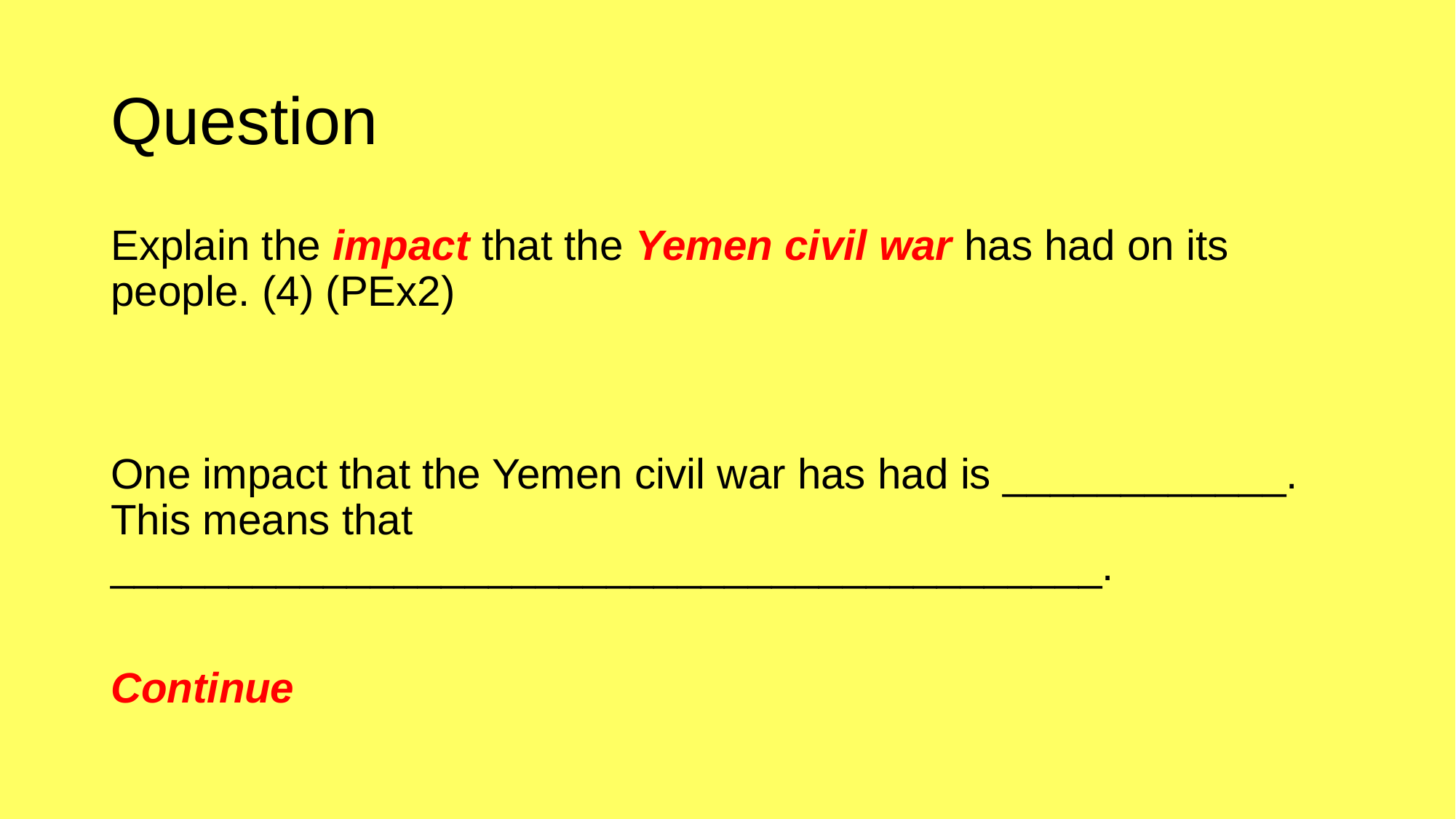

# Question
Explain the impact that the Yemen civil war has had on its people. (4) (PEx2)

One impact that the Yemen civil war has had is ____________. This means that __________________________________________.

Continue